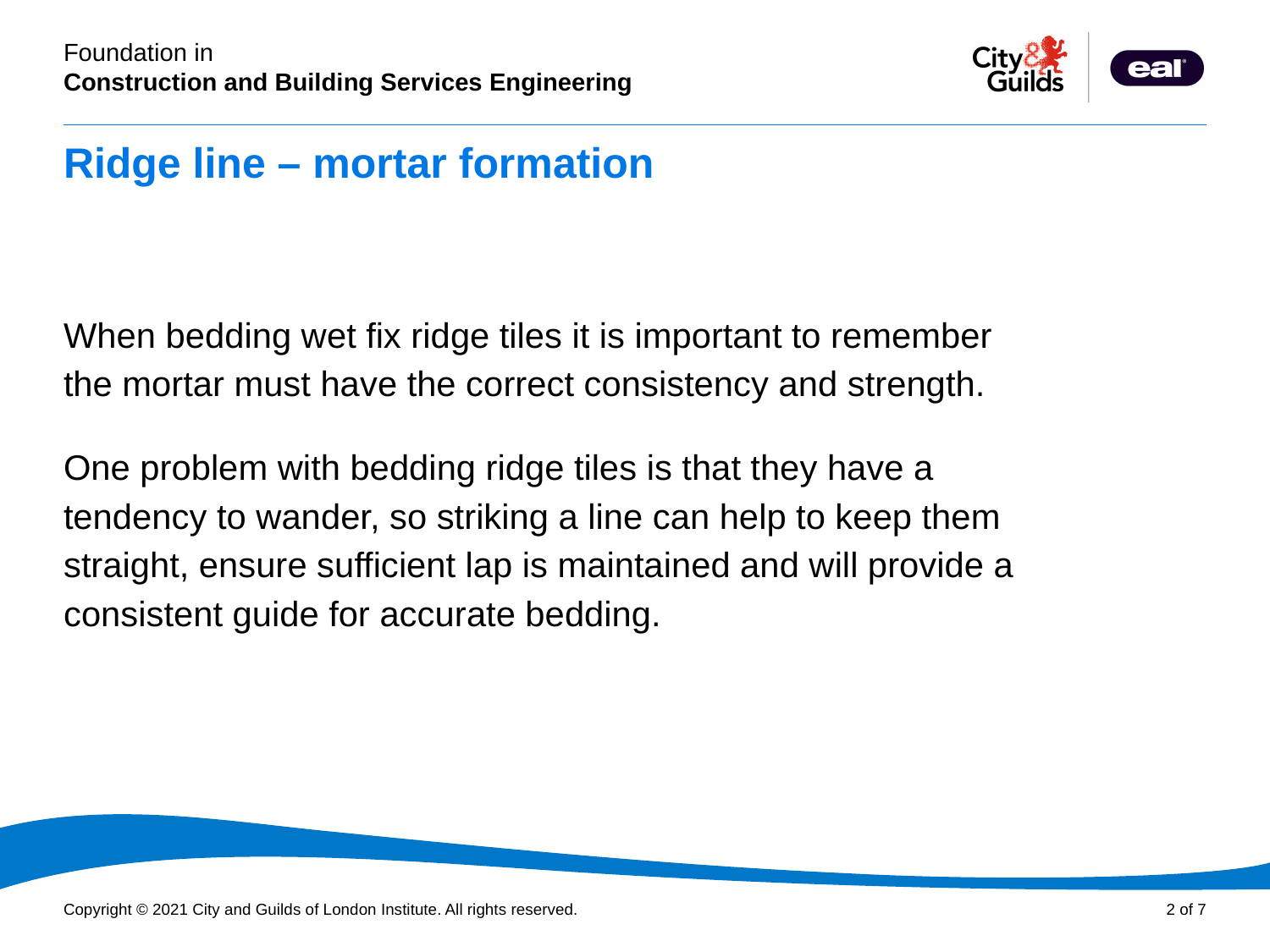

# Ridge line – mortar formation
When bedding wet fix ridge tiles it is important to remember the mortar must have the correct consistency and strength.
One problem with bedding ridge tiles is that they have a tendency to wander, so striking a line can help to keep them straight, ensure sufficient lap is maintained and will provide a consistent guide for accurate bedding.